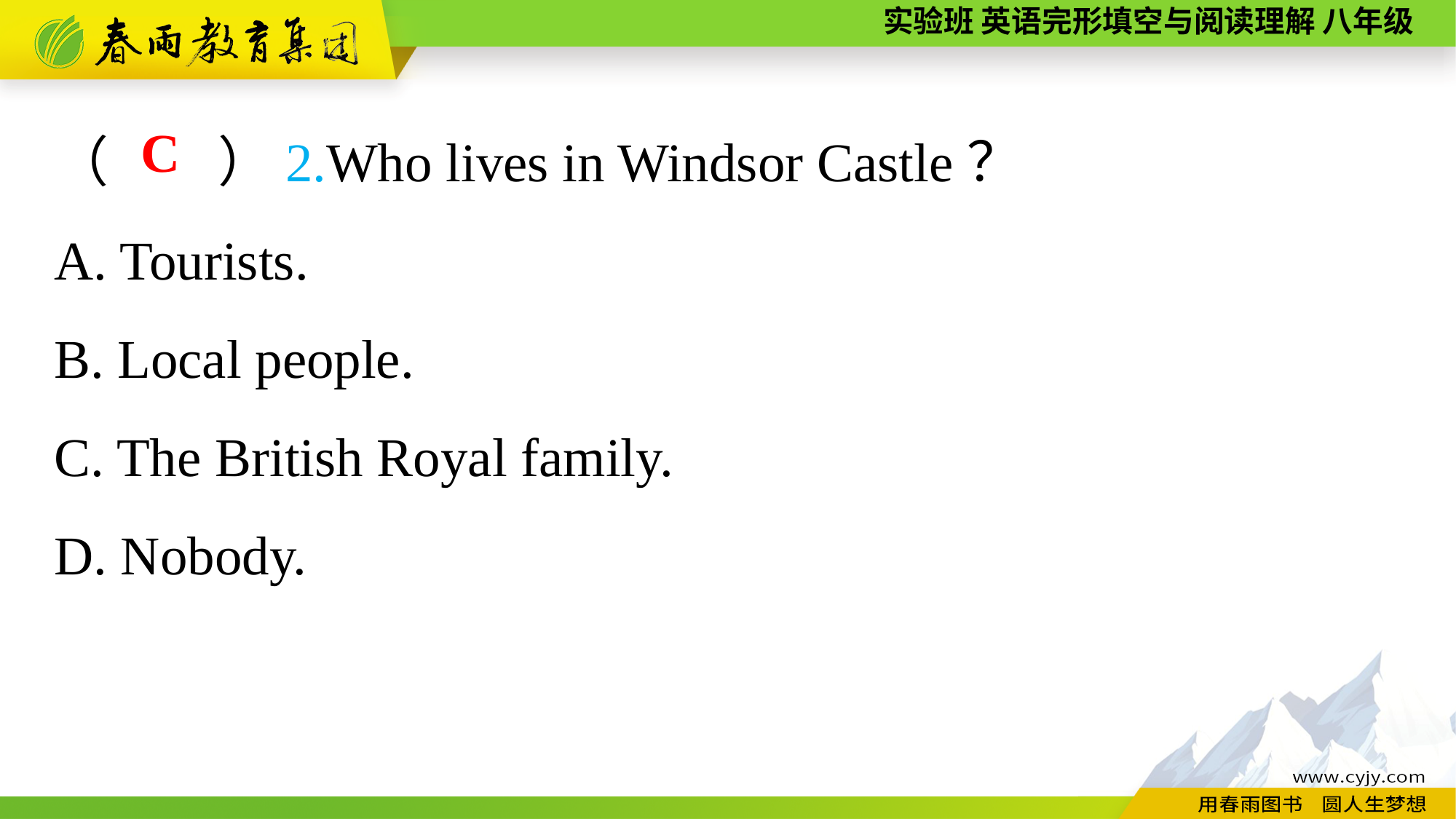

（　　）2.Who lives in Windsor Castle？
A. Tourists.
B. Local people.
C. The British Royal family.
D. Nobody.

C